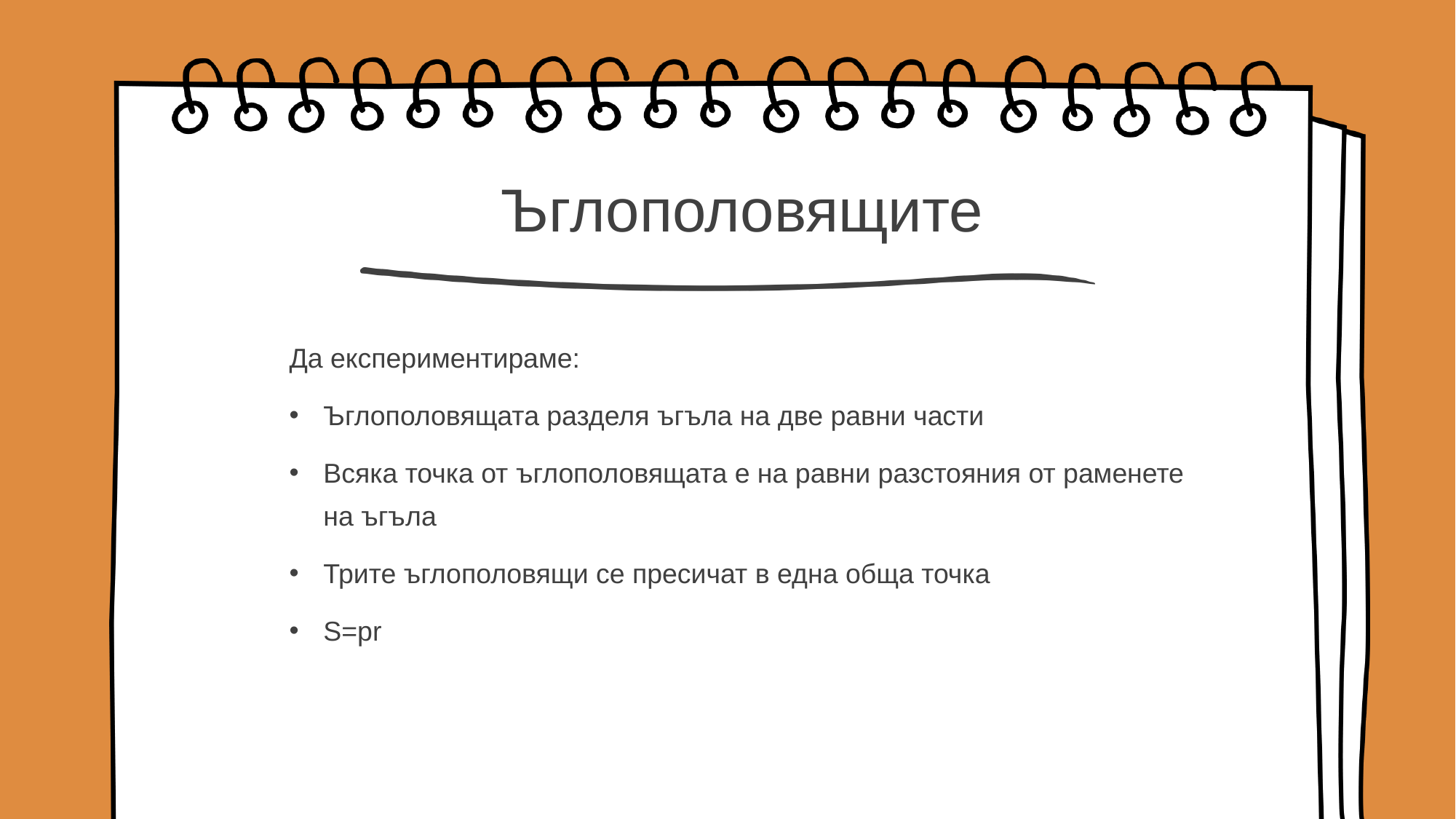

# Ъглополовящите
Да експериментираме:
Ъглополовящата разделя ъгъла на две равни части
Всяка точка от ъглополовящата е на равни разстояния от раменете на ъгъла
Трите ъглополовящи се пресичат в една обща точка
S=pr